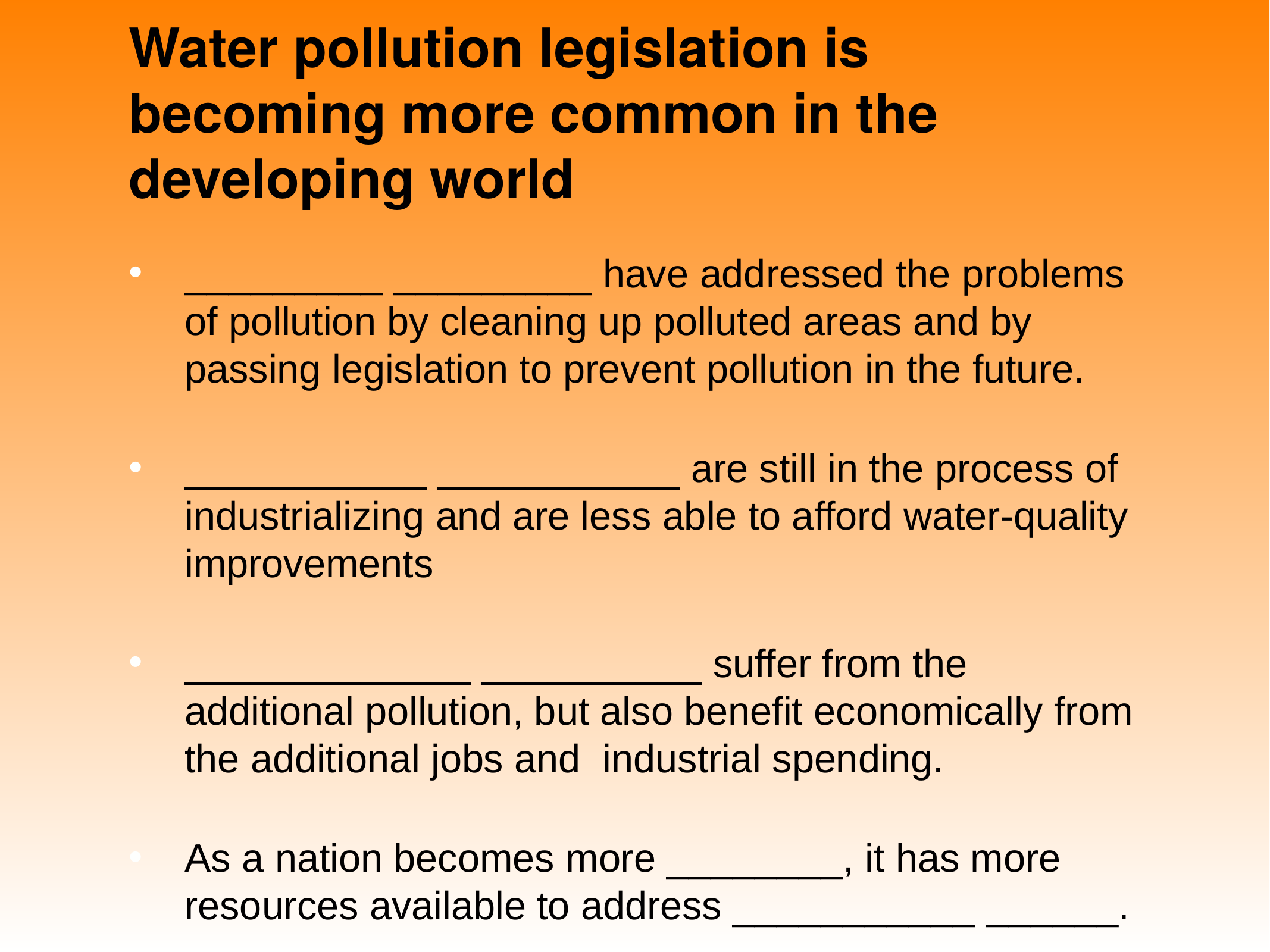

# Water pollution legislation is becoming more common in the developing world
_________ _________ have addressed the problems of pollution by cleaning up polluted areas and by passing legislation to prevent pollution in the future.
___________ ___________ are still in the process of industrializing and are less able to afford water-quality improvements
_____________ __________ suffer from the additional pollution, but also benefit economically from the additional jobs and  industrial spending.
As a nation becomes more ________, it has more resources available to address ___________ ______.